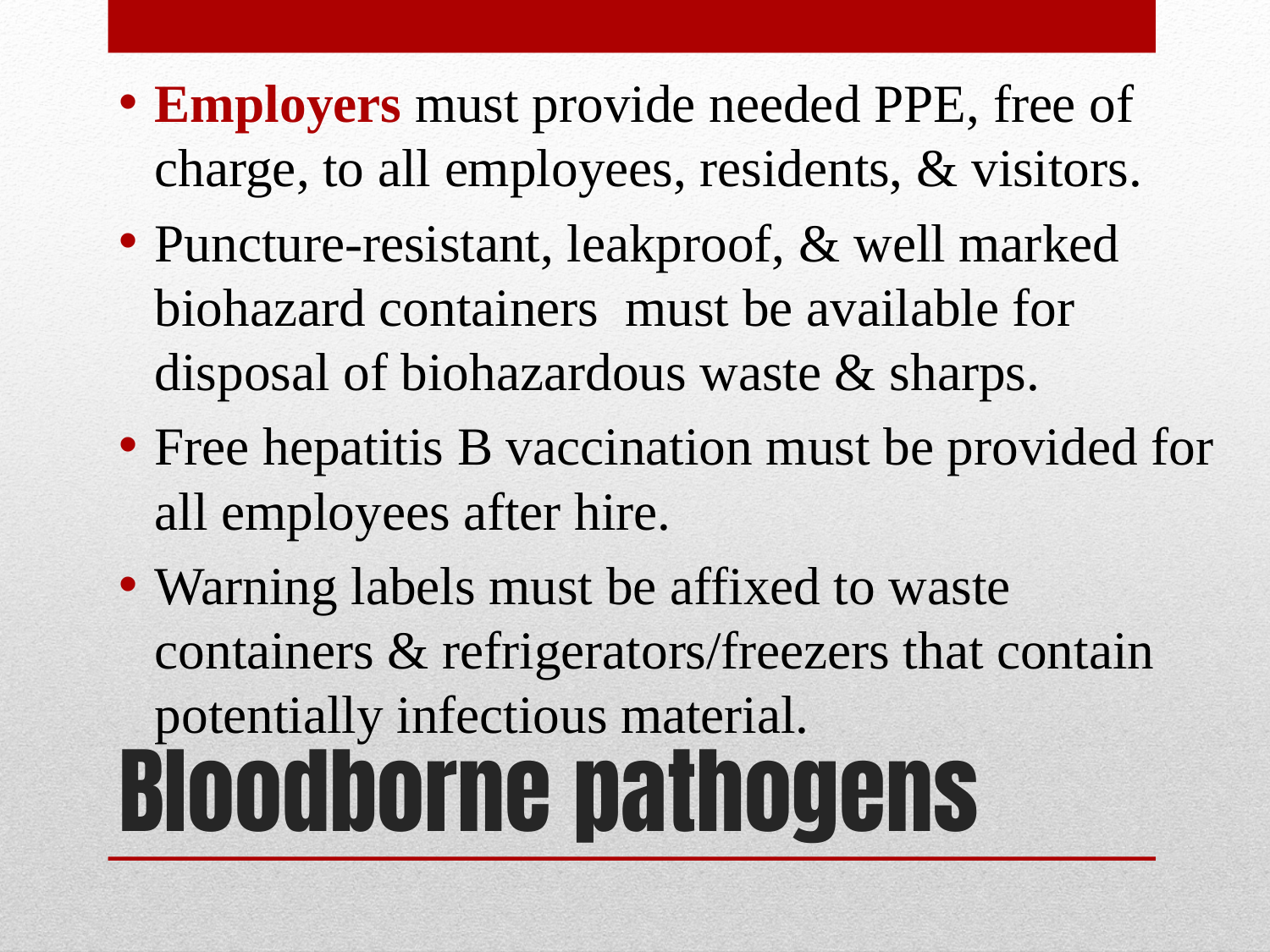

Employers must provide needed PPE, free of charge, to all employees, residents, & visitors.
Puncture-resistant, leakproof, & well marked biohazard containers  must be available for disposal of biohazardous waste & sharps.
Free hepatitis B vaccination must be provided for all employees after hire.
Warning labels must be affixed to waste containers & refrigerators/freezers that contain potentially infectious material.
# Bloodborne pathogens